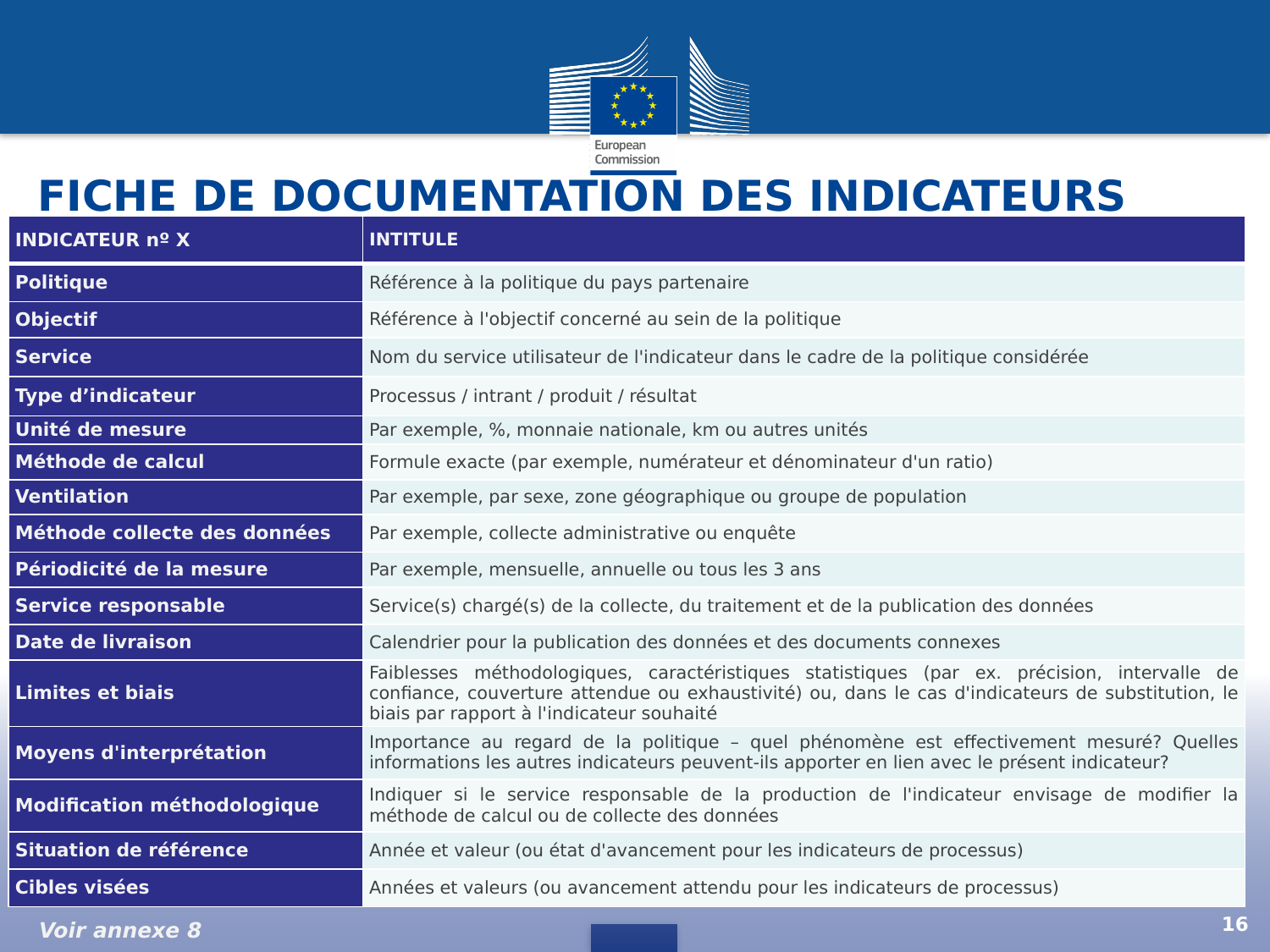

# Fiche de documentation des indicateurs
| INDICATEUR nº X | INTITULE |
| --- | --- |
| Politique | Référence à la politique du pays partenaire |
| Objectif | Référence à l'objectif concerné au sein de la politique |
| Service | Nom du service utilisateur de l'indicateur dans le cadre de la politique considérée |
| Type d’indicateur | Processus / intrant / produit / résultat |
| Unité de mesure | Par exemple, %, monnaie nationale, km ou autres unités |
| Méthode de calcul | Formule exacte (par exemple, numérateur et dénominateur d'un ratio) |
| Ventilation | Par exemple, par sexe, zone géographique ou groupe de population |
| Méthode collecte des données | Par exemple, collecte administrative ou enquête |
| Périodicité de la mesure | Par exemple, mensuelle, annuelle ou tous les 3 ans |
| Service responsable | Service(s) chargé(s) de la collecte, du traitement et de la publication des données |
| Date de livraison | Calendrier pour la publication des données et des documents connexes |
| Limites et biais | Faiblesses méthodologiques, caractéristiques statistiques (par ex. précision, intervalle de confiance, couverture attendue ou exhaustivité) ou, dans le cas d'indicateurs de substitution, le biais par rapport à l'indicateur souhaité |
| Moyens d'interprétation | Importance au regard de la politique – quel phénomène est effectivement mesuré? Quelles informations les autres indicateurs peuvent-ils apporter en lien avec le présent indicateur? |
| Modification méthodologique | Indiquer si le service responsable de la production de l'indicateur envisage de modifier la méthode de calcul ou de collecte des données |
| Situation de référence | Année et valeur (ou état d'avancement pour les indicateurs de processus) |
| Cibles visées | Années et valeurs (ou avancement attendu pour les indicateurs de processus) |

16
Voir annexe 8